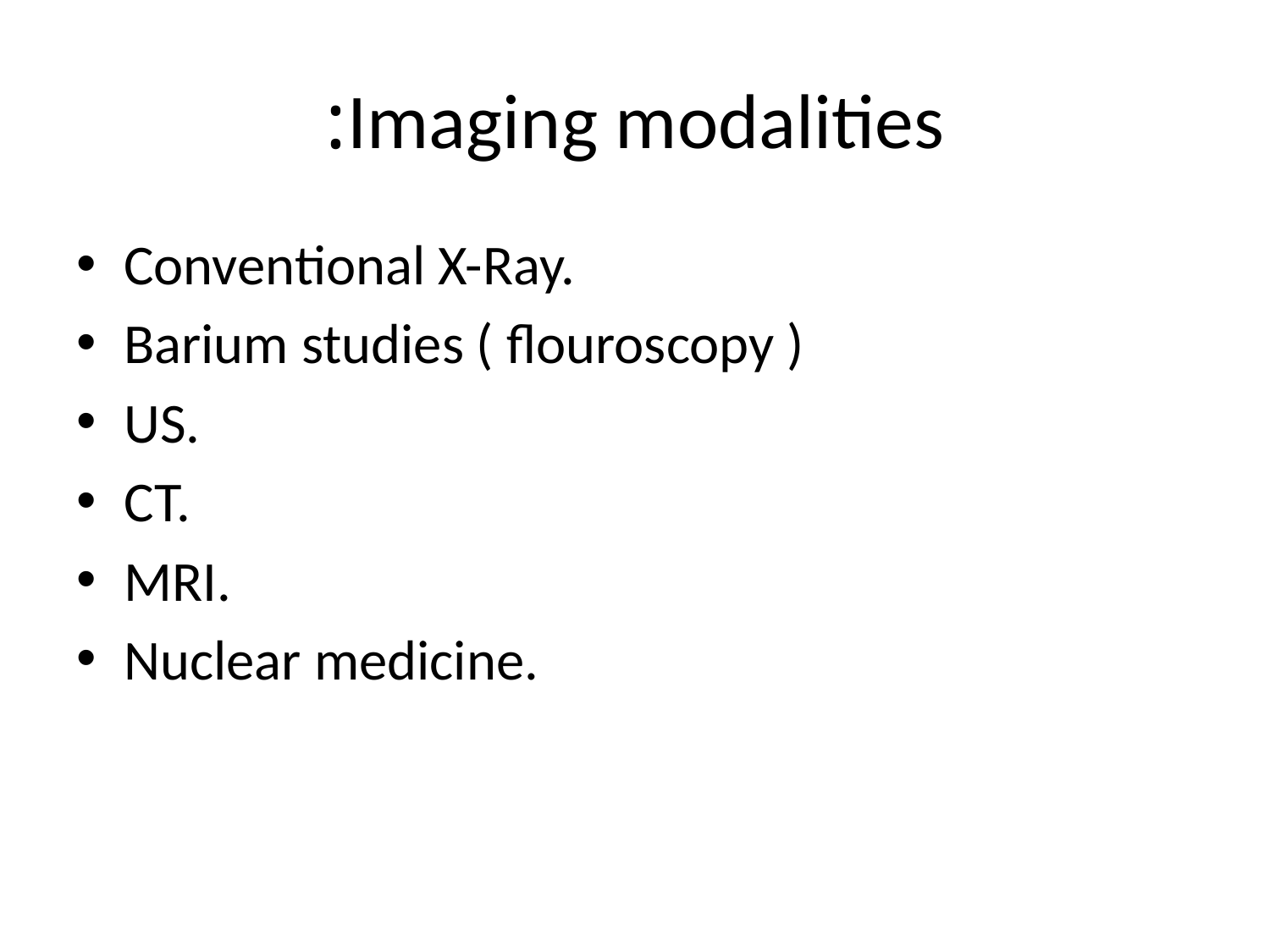

# Imaging modalities:
Conventional X-Ray.
Barium studies ( flouroscopy )
US.
CT.
MRI.
Nuclear medicine.